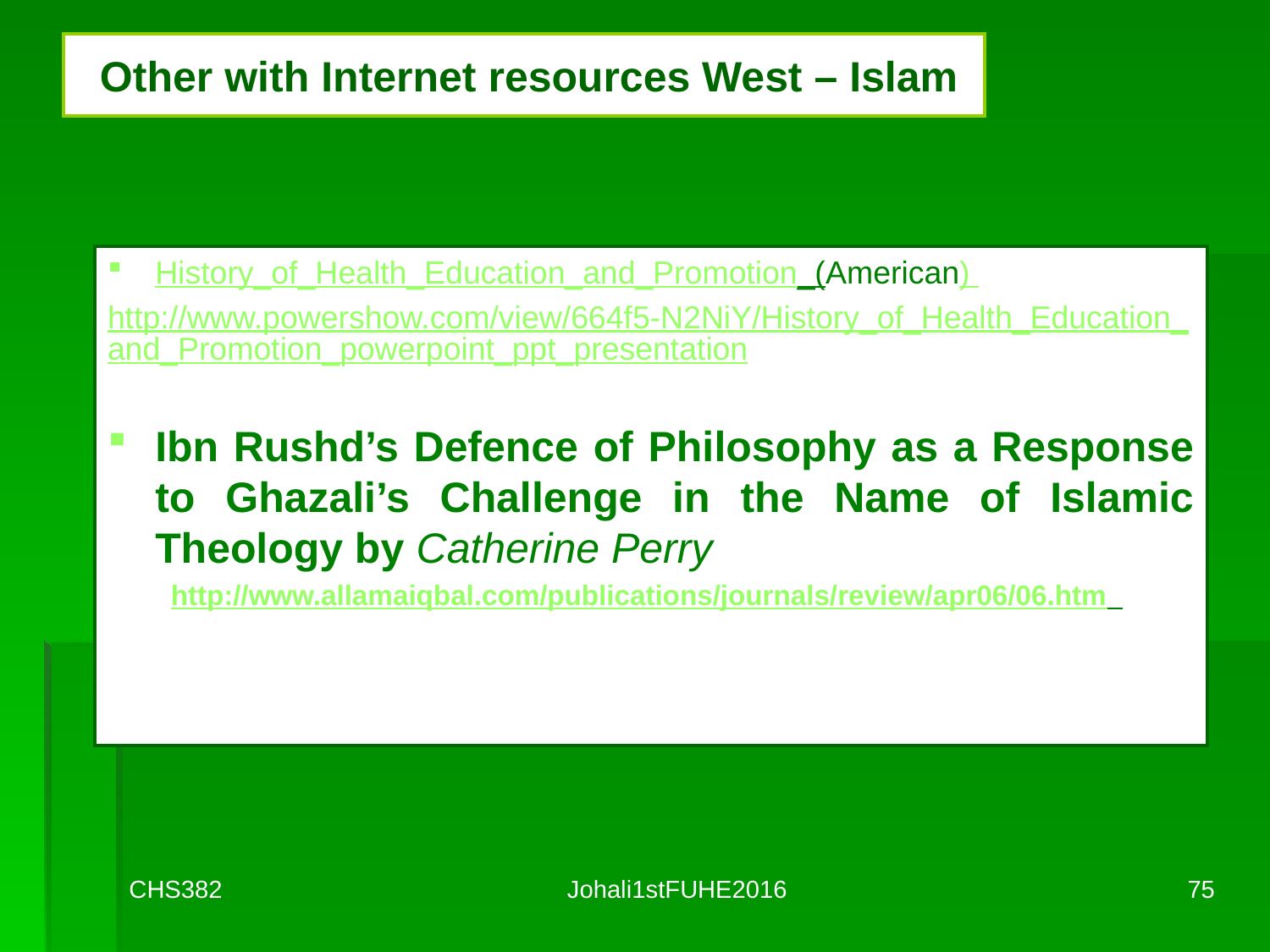

# Other with Internet resources West – Islam
History_of_Health_Education_and_Promotion_(American)
http://www.powershow.com/view/664f5-N2NiY/History_of_Health_Education_and_Promotion_powerpoint_ppt_presentation

Ibn Rushd’s Defence of Philosophy as a Response to Ghazali’s Challenge in the Name of Islamic Theology by Catherine Perry
http://www.allamaiqbal.com/publications/journals/review/apr06/06.htm

CHS382
Johali1stFUHE2016
75